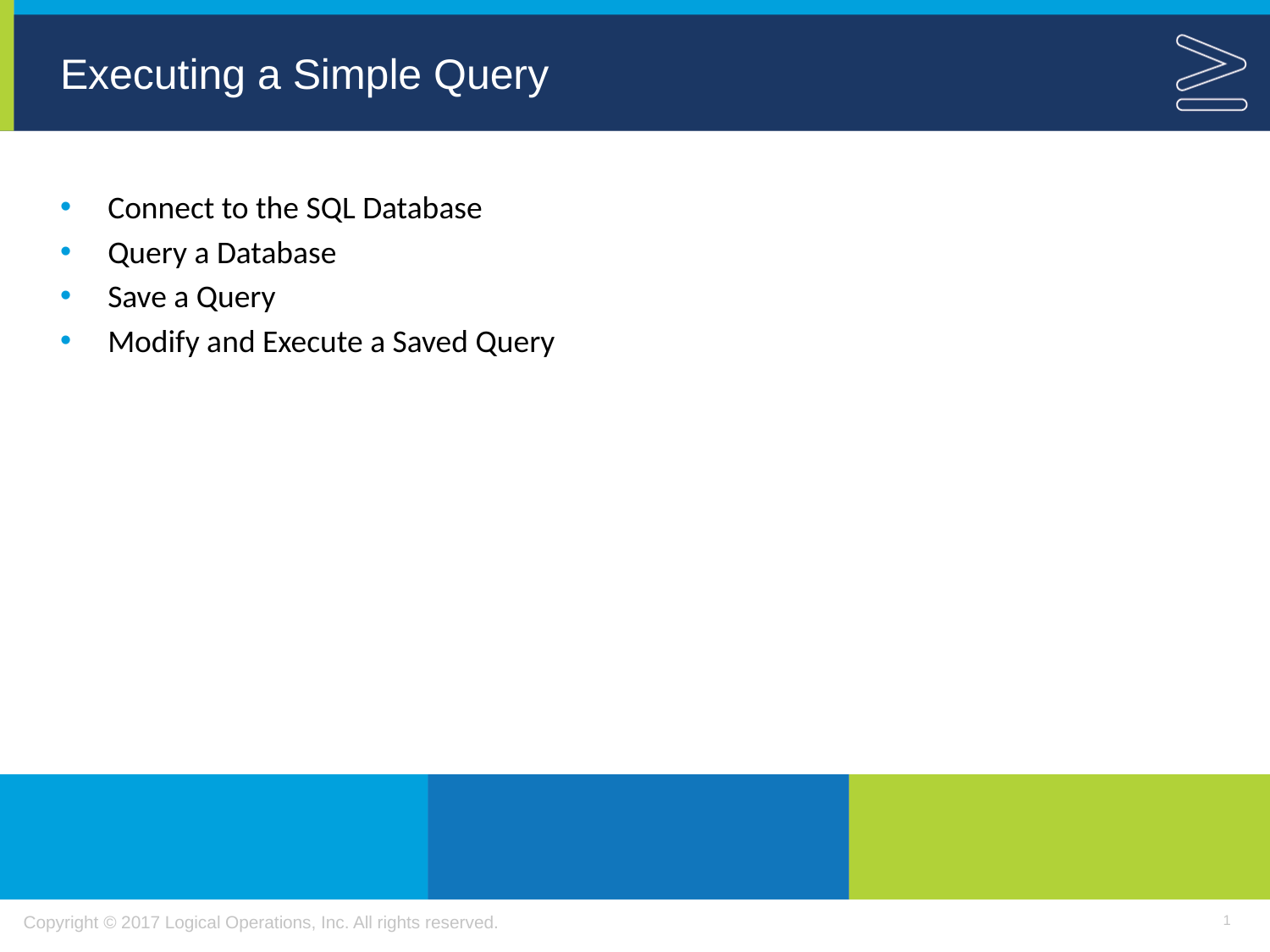

# Executing a Simple Query
Connect to the SQL Database
Query a Database
Save a Query
Modify and Execute a Saved Query

1